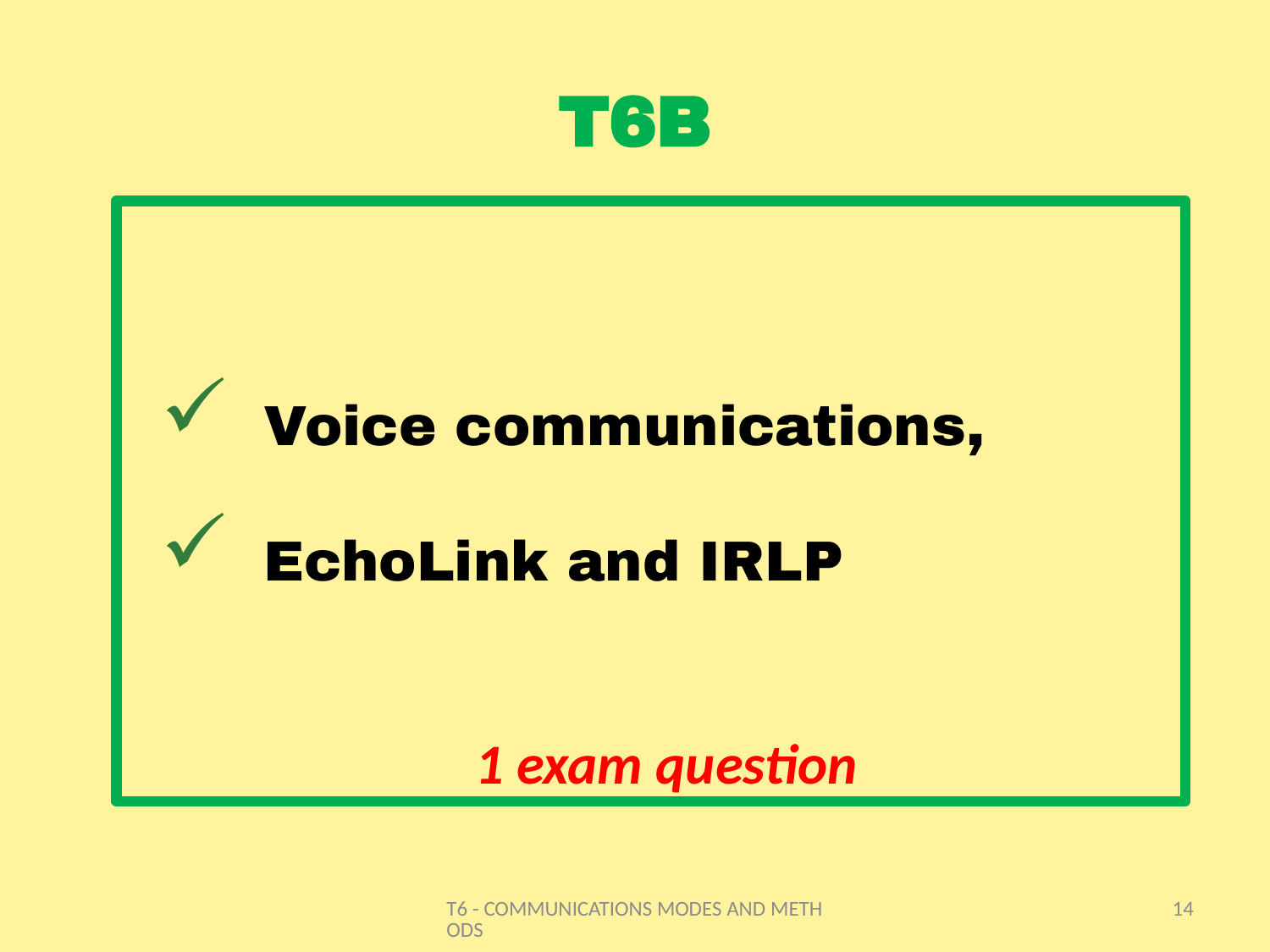

# T6B

Voice communications,

EchoLink and IRLP

1 exam question
T6 - COMMUNICATIONS MODES AND METHODS
14